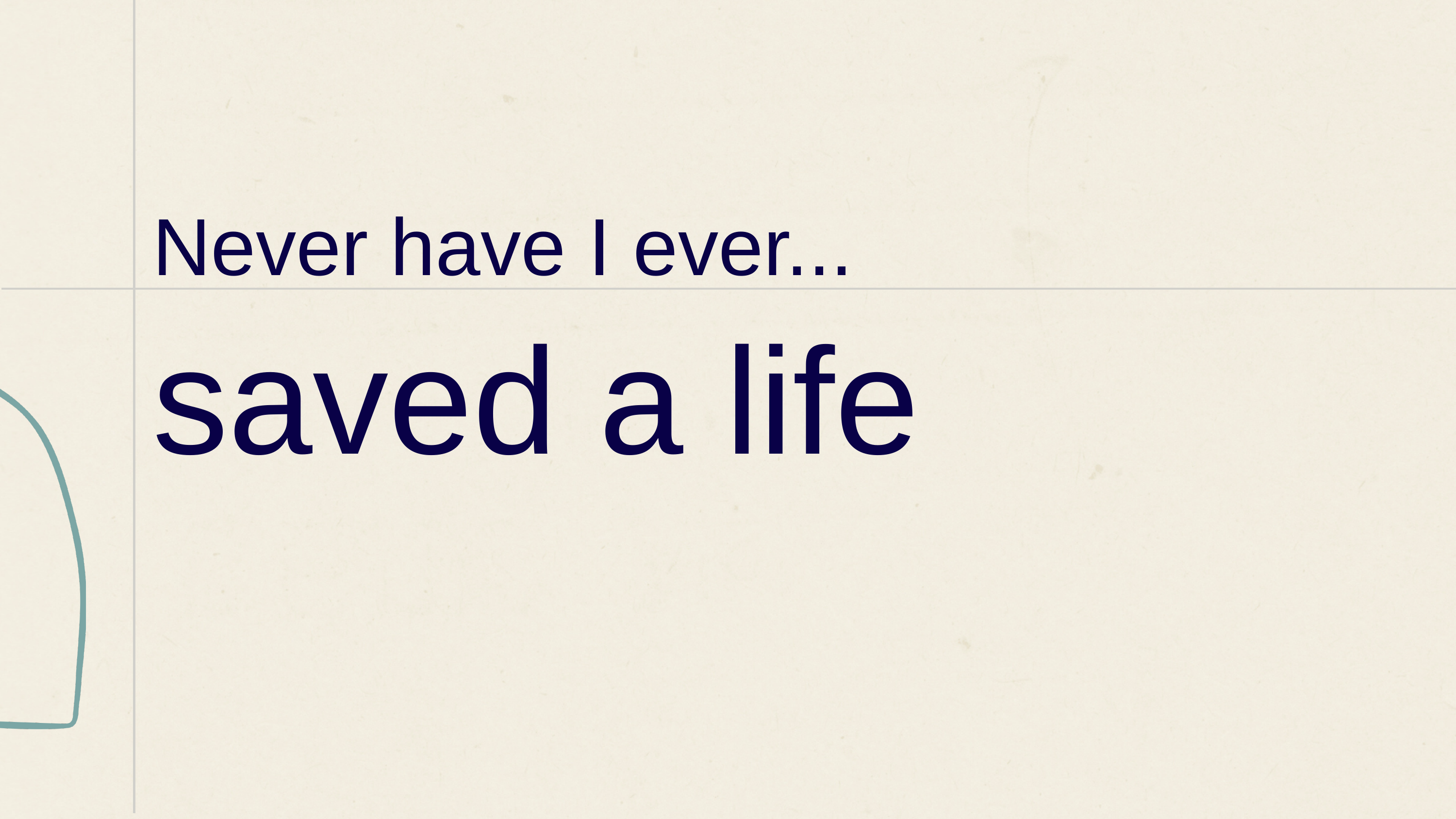

Never have I ever...
saved a life